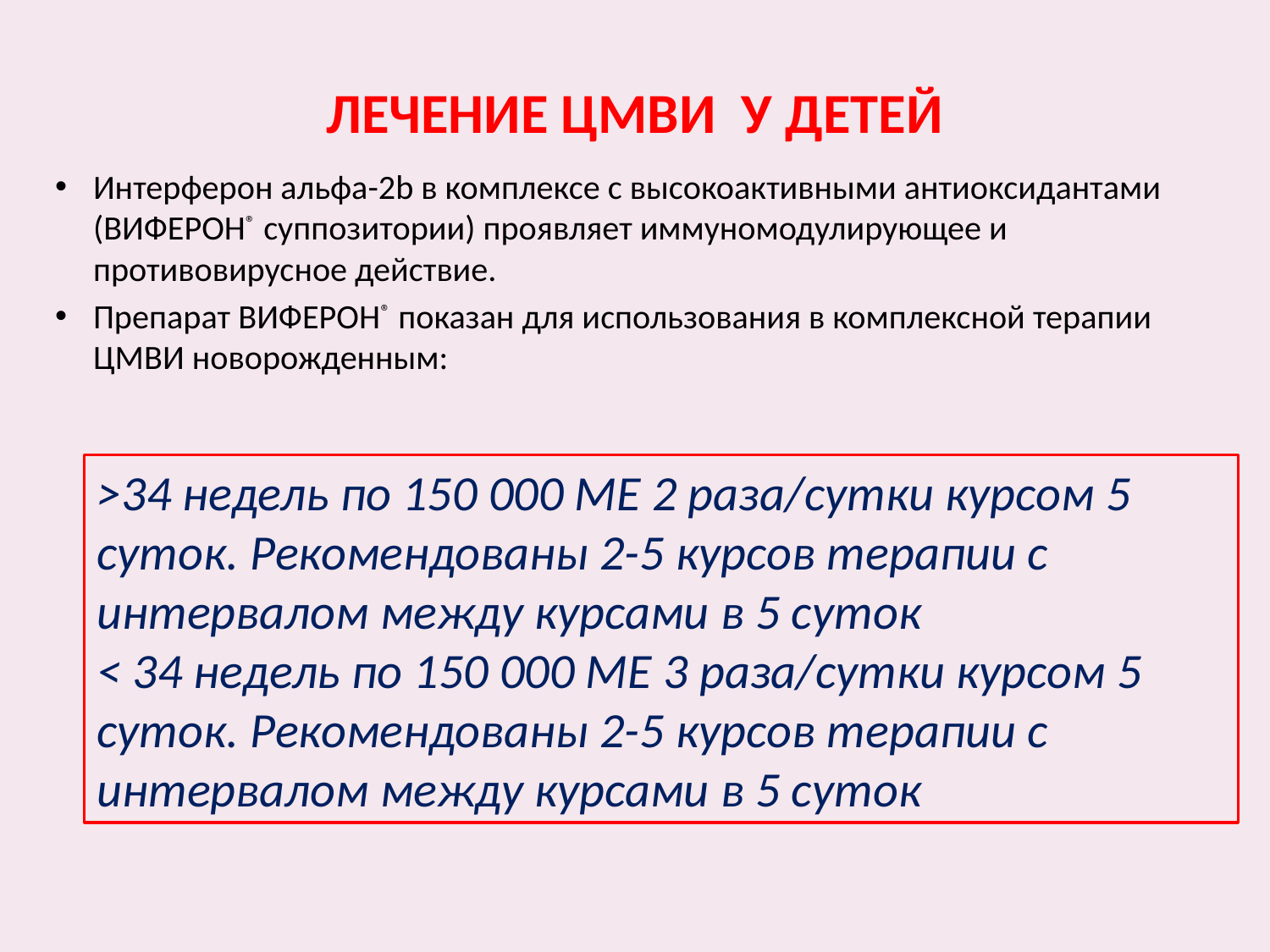

# ЛЕЧЕНИЕ ЦМВИ  У ДЕТЕЙ
Интерферон альфа-2b в комплексе с высокоактивными антиоксидантами (ВИФЕРОН® суппозитории) проявляет иммуномодулирующее и противовирусное действие.
Препарат ВИФЕРОН® показан для использования в комплексной терапии ЦМВИ новорожденным:

>34 недель по 150 000 МЕ 2 раза/сутки курсом 5 суток. Рекомендованы 2-5 курсов терапии с интервалом между курсами в 5 суток
< 34 недель по 150 000 МЕ 3 раза/сутки курсом 5 суток. Рекомендованы 2-5 курсов терапии с интервалом между курсами в 5 суток